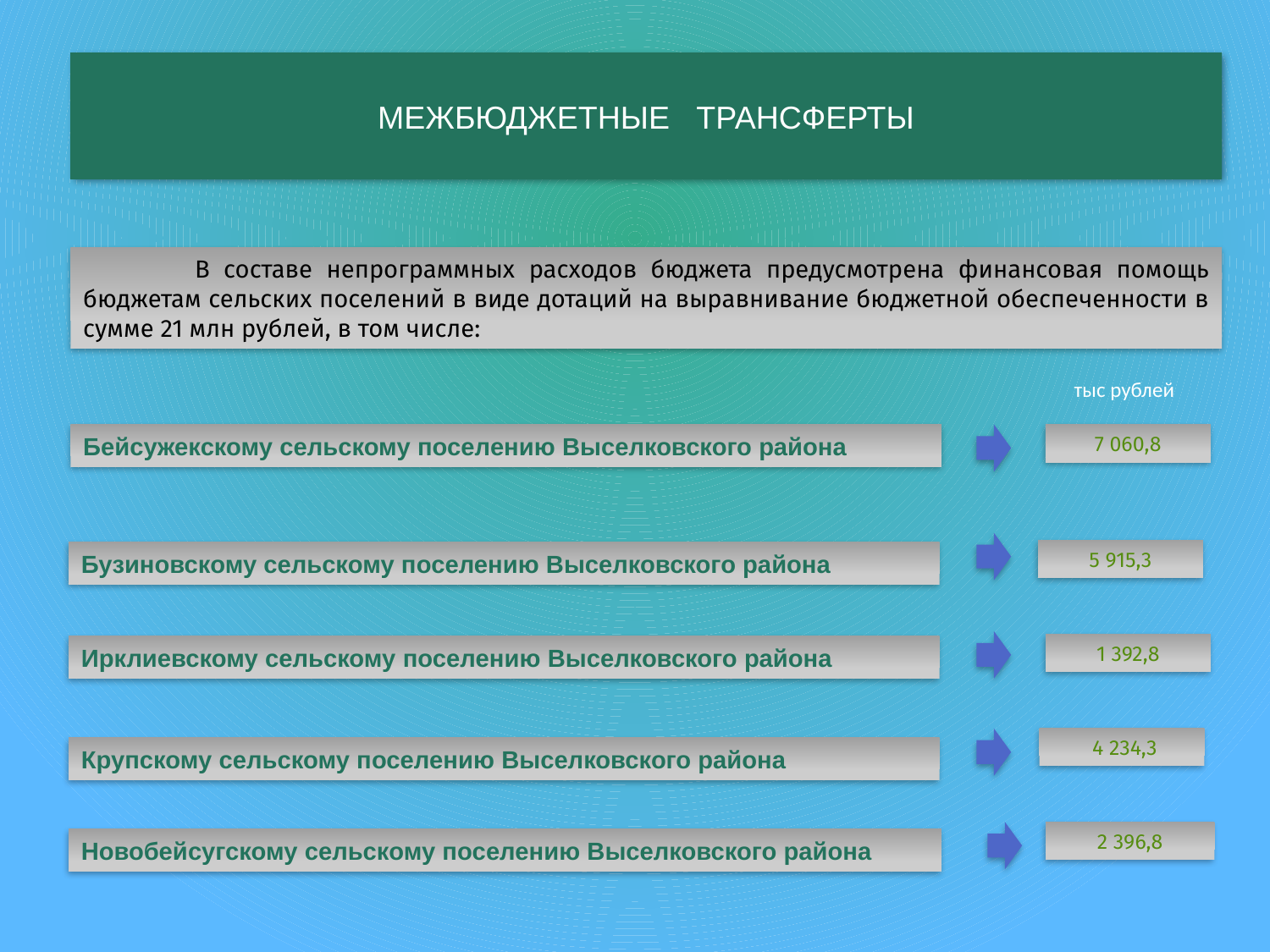

МЕЖБЮДЖЕТНЫЕ   ТРАНСФЕРТЫ

        В составе непрограммных расходов бюджета предусмотрена финансовая помощь бюджетам сельских поселений в виде дотаций на выравнивание бюджетной обеспеченности в сумме 21 млн рублей, в том числе:
тыс рублей
Бейсужекскому сельскому поселению Выселковского района

7 060,8

5 915,3
Бузиновскому сельскому поселению Выселковского района

1 392,8
Ирклиевскому сельскому поселению Выселковского района
 4 234,3

Крупскому сельскому поселению Выселковского района

2 396,8
Новобейсугскому сельскому поселению Выселковского района